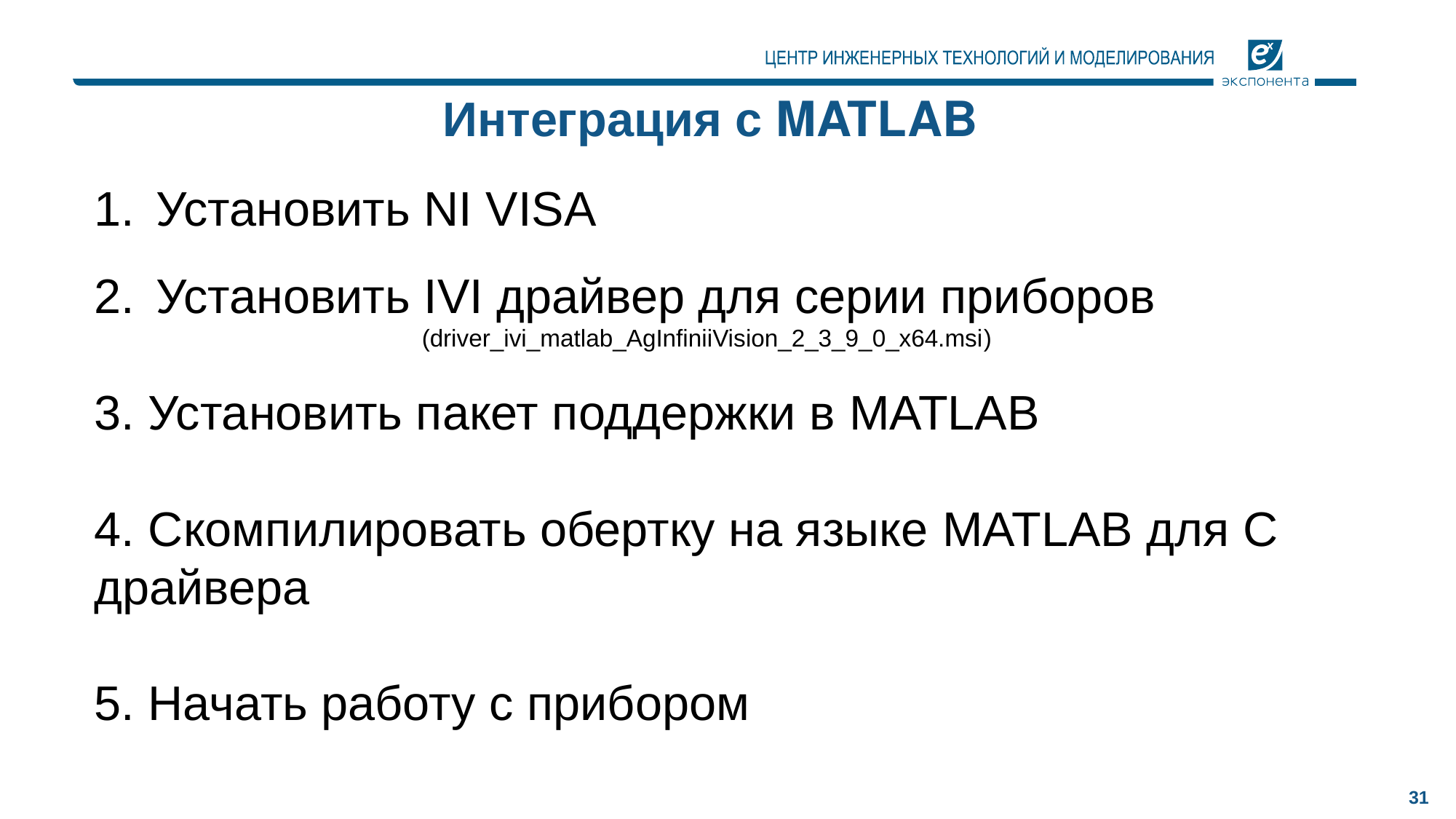

# Интеграция с MATLAB
Установить NI VISA
Установить IVI драйвер для серии приборов
			(driver_ivi_matlab_AgInfiniiVision_2_3_9_0_x64.msi)

3. Установить пакет поддержки в MATLAB

4. Скомпилировать обертку на языке MATLAB для C драйвера

5. Начать работу с прибором